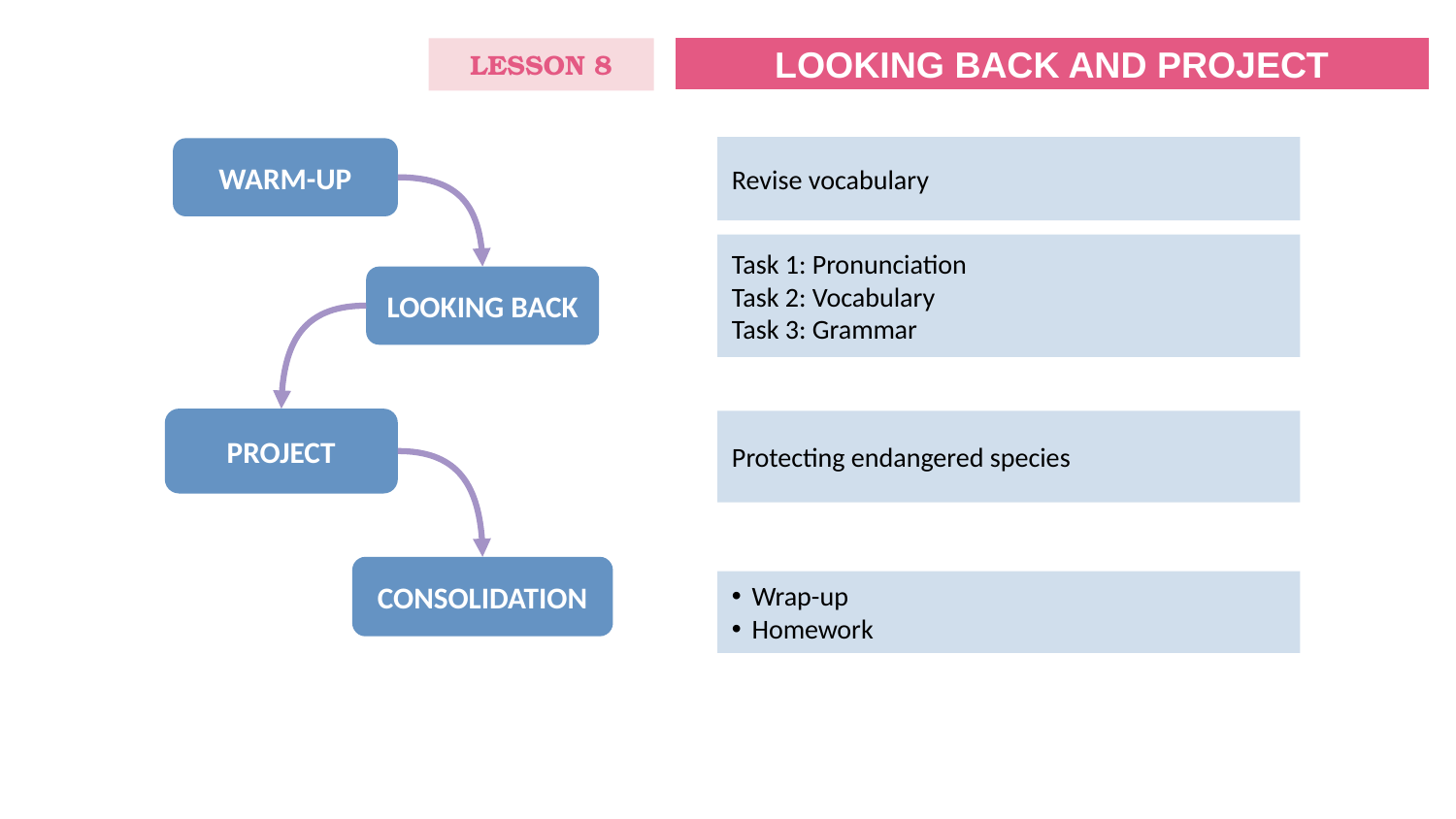

LOOKING BACK AND PROJECT
LESSON 8
Revise vocabulary
WARM-UP
Task 1: Pronunciation
Task 2: Vocabulary
Task 3: Grammar
LOOKING BACK
PROJECT
Protecting endangered species
CONSOLIDATION
Wrap-up
Homework